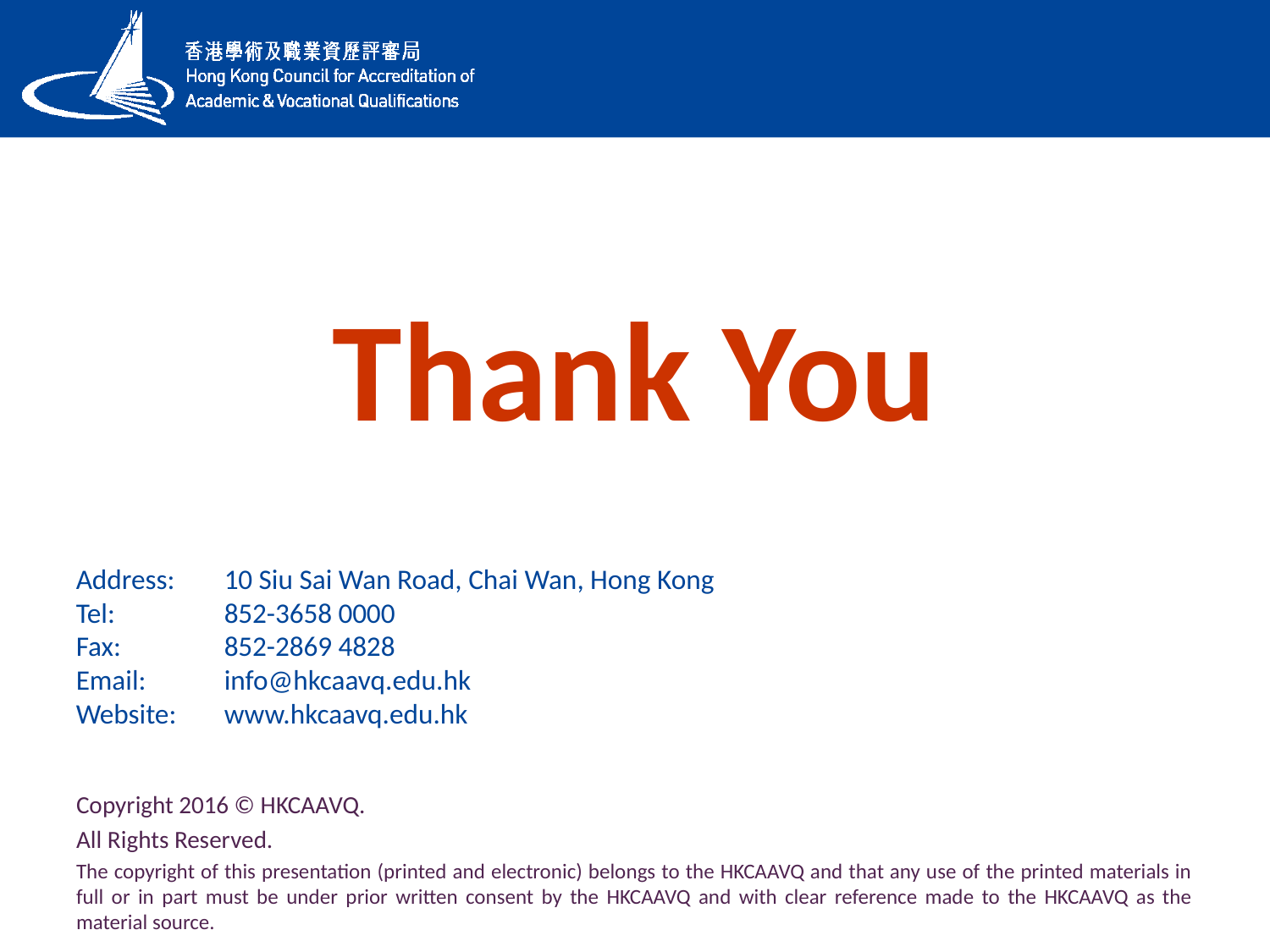

Thank You
Address:
Tel:
Fax:
Email:
Website:
10 Siu Sai Wan Road, Chai Wan, Hong Kong
852-3658 0000
852-2869 4828
info@hkcaavq.edu.hk
www.hkcaavq.edu.hk
Copyright 2016 © HKCAAVQ.
All Rights Reserved.
The copyright of this presentation (printed and electronic) belongs to the HKCAAVQ and that any use of the printed materials in full or in part must be under prior written consent by the HKCAAVQ and with clear reference made to the HKCAAVQ as the material source.